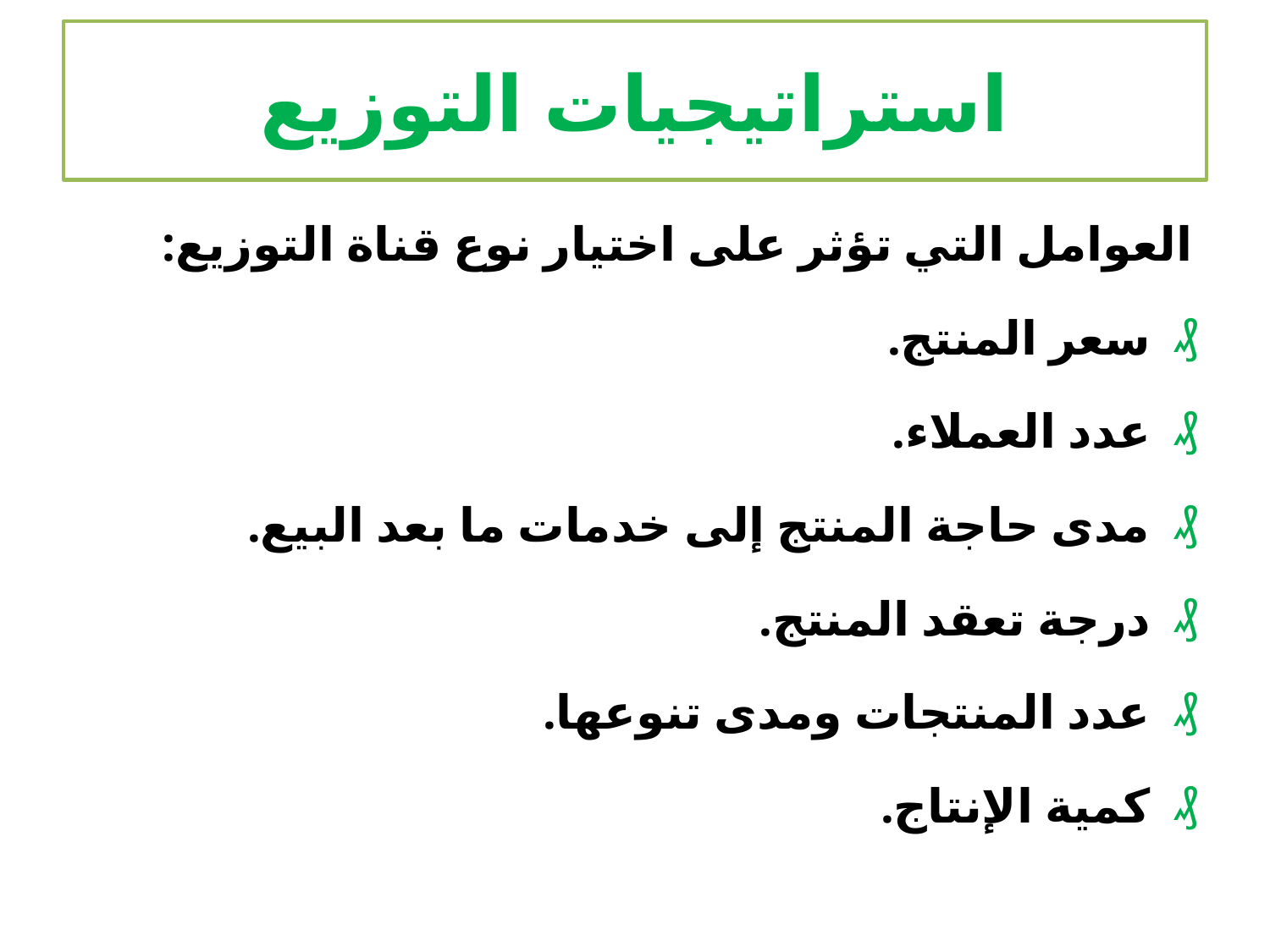

# استراتيجيات التوزيع
العوامل التي تؤثر على اختيار نوع قناة التوزيع:
سعر المنتج.
عدد العملاء.
مدى حاجة المنتج إلى خدمات ما بعد البيع.
درجة تعقد المنتج.
عدد المنتجات ومدى تنوعها.
كمية الإنتاج.